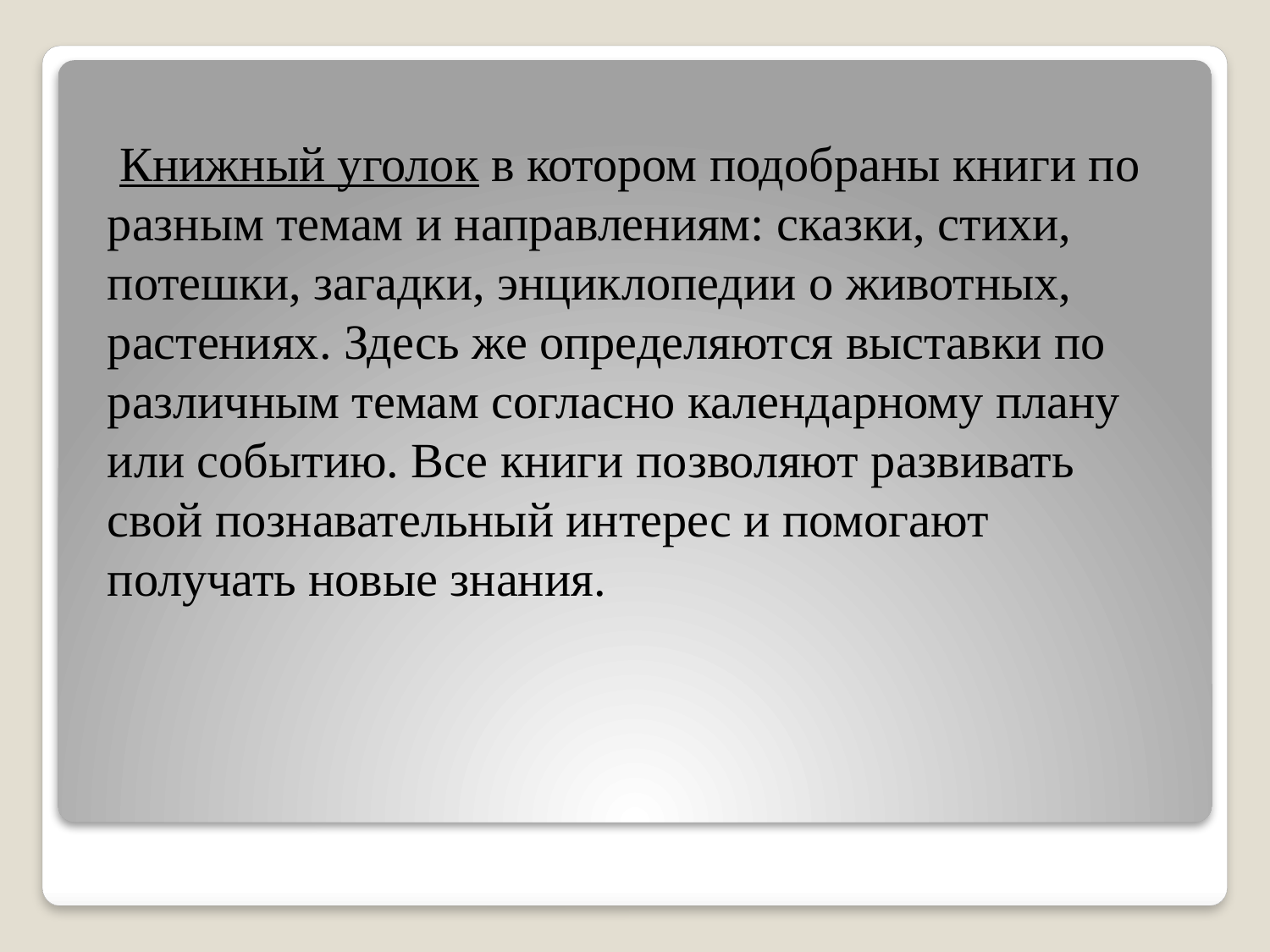

Книжный уголок в котором подобраны книги по разным темам и направлениям: сказки, стихи, потешки, загадки, энциклопедии о животных, растениях. Здесь же определяются выставки по различным темам согласно календарному плану или событию. Все книги позволяют развивать свой познавательный интерес и помогают получать новые знания.